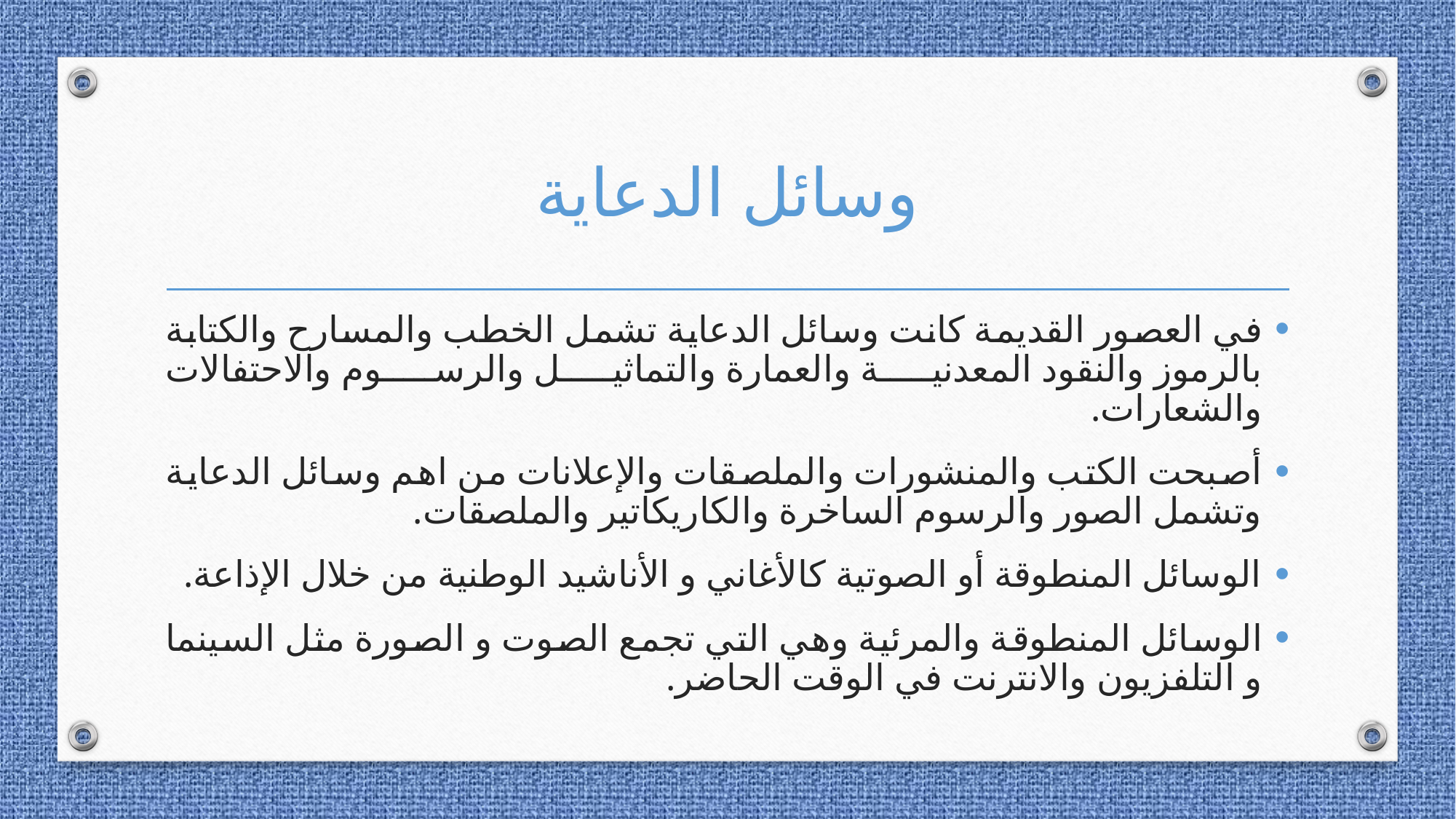

# وسائل الدعاية
في العصور القديمة كانت وسائل الدعاية تشمل الخطب والمسارح والكتابة بالرموز والنقود المعدنية والعمارة والتماثيل والرسوم والاحتفالات والشعارات.
أصبحت الكتب والمنشورات والملصقات والإعلانات من اهم وسائل الدعاية وتشمل الصور والرسوم الساخرة والكاريكاتير والملصقات.
الوسائل المنطوقة أو الصوتية كالأغاني و الأناشيد الوطنية من خلال الإذاعة.
الوسائل المنطوقة والمرئية وهي التي تجمع الصوت و الصورة مثل السينما و التلفزيون والانترنت في الوقت الحاضر.